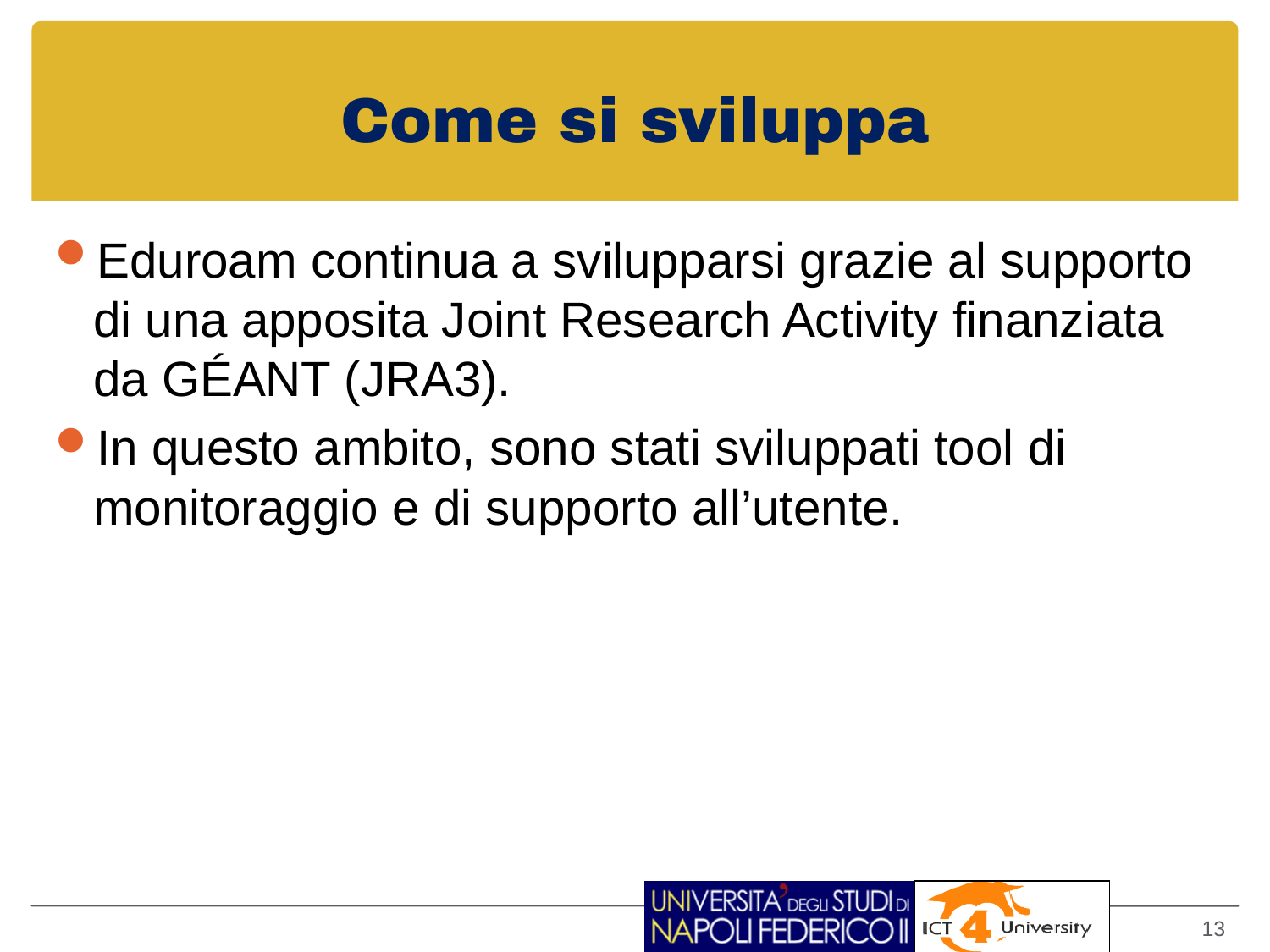

# Come si sviluppa
Eduroam continua a svilupparsi grazie al supporto di una apposita Joint Research Activity finanziata da GÉANT (JRA3).
In questo ambito, sono stati sviluppati tool di monitoraggio e di supporto all’utente.

13